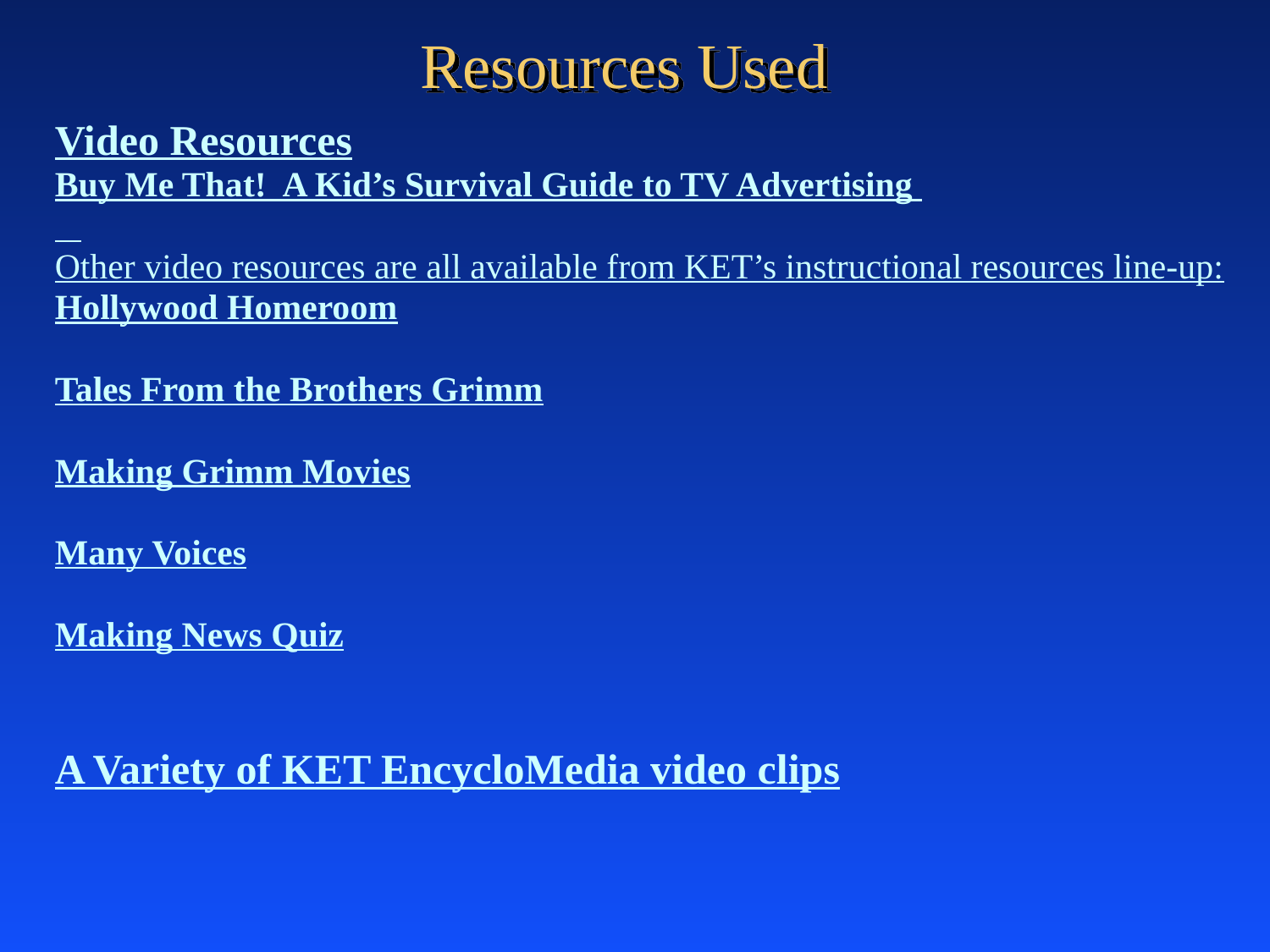

# Resources Used
Video Resources
Buy Me That!  A Kid’s Survival Guide to TV Advertising

Other video resources are all available from KET’s instructional resources line-up:
Hollywood Homeroom

Tales From the Brothers Grimm

Making Grimm Movies

Many Voices

Making News Quiz

A Variety of KET EncycloMedia video clips